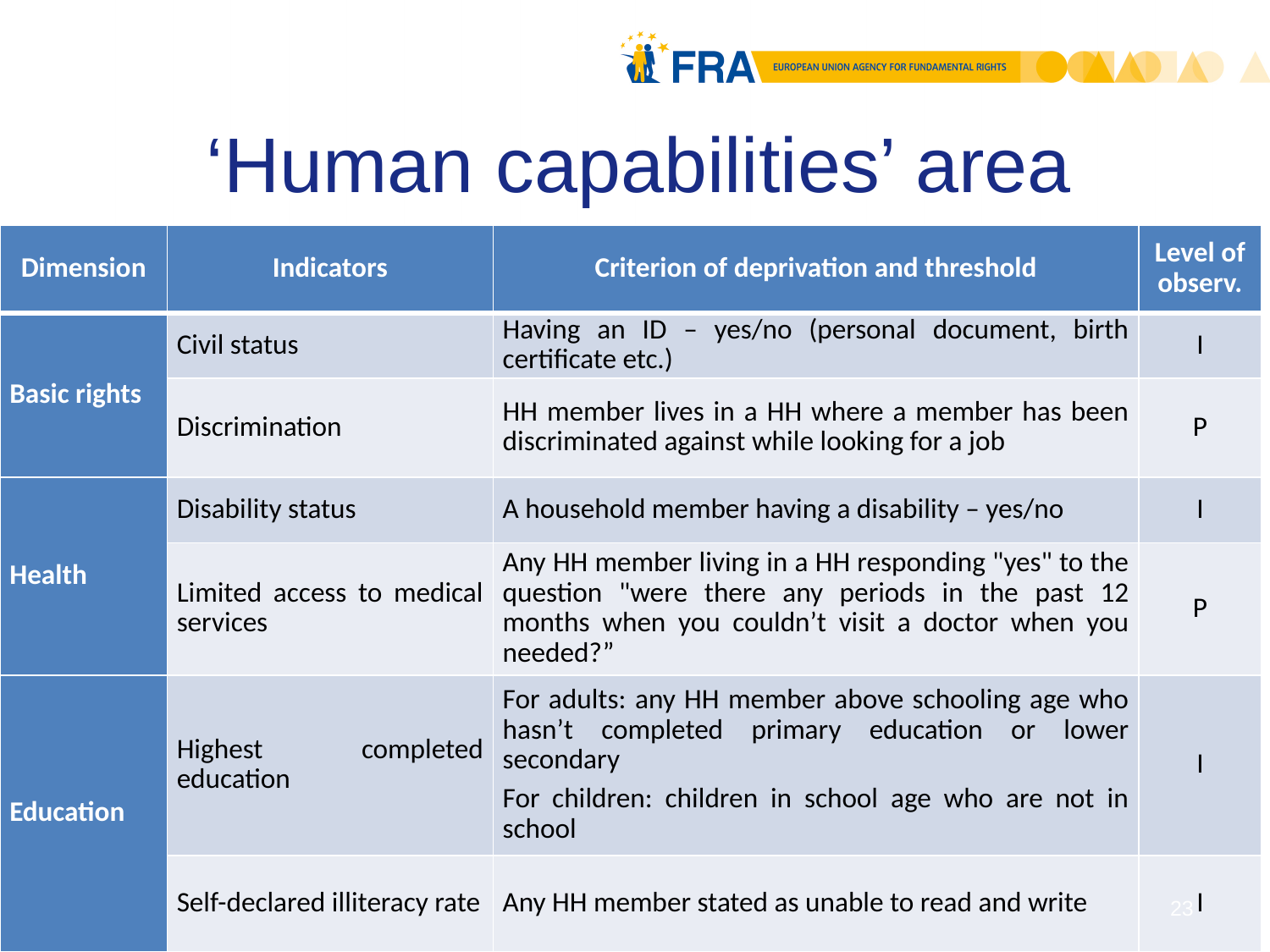

# ‘Human capabilities’ area
| Dimension | Indicators | Criterion of deprivation and threshold | Level of observ. |
| --- | --- | --- | --- |
| Basic rights | Civil status | Having an ID – yes/no (personal document, birth certificate etc.) | I |
|  | Discrimination | HH member lives in a HH where a member has been discriminated against while looking for a job | P |
| Health | Disability status | A household member having a disability – yes/no | I |
|  | Limited access to medical services | Any HH member living in a HH responding "yes" to the question "were there any periods in the past 12 months when you couldn’t visit a doctor when you needed?” | P |
| Education | Highest completed education | For adults: any HH member above schooling age who hasn’t completed primary education or lower secondary For children: children in school age who are not in school | I |
|  | Self-declared illiteracy rate | Any HH member stated as unable to read and write | I |
23